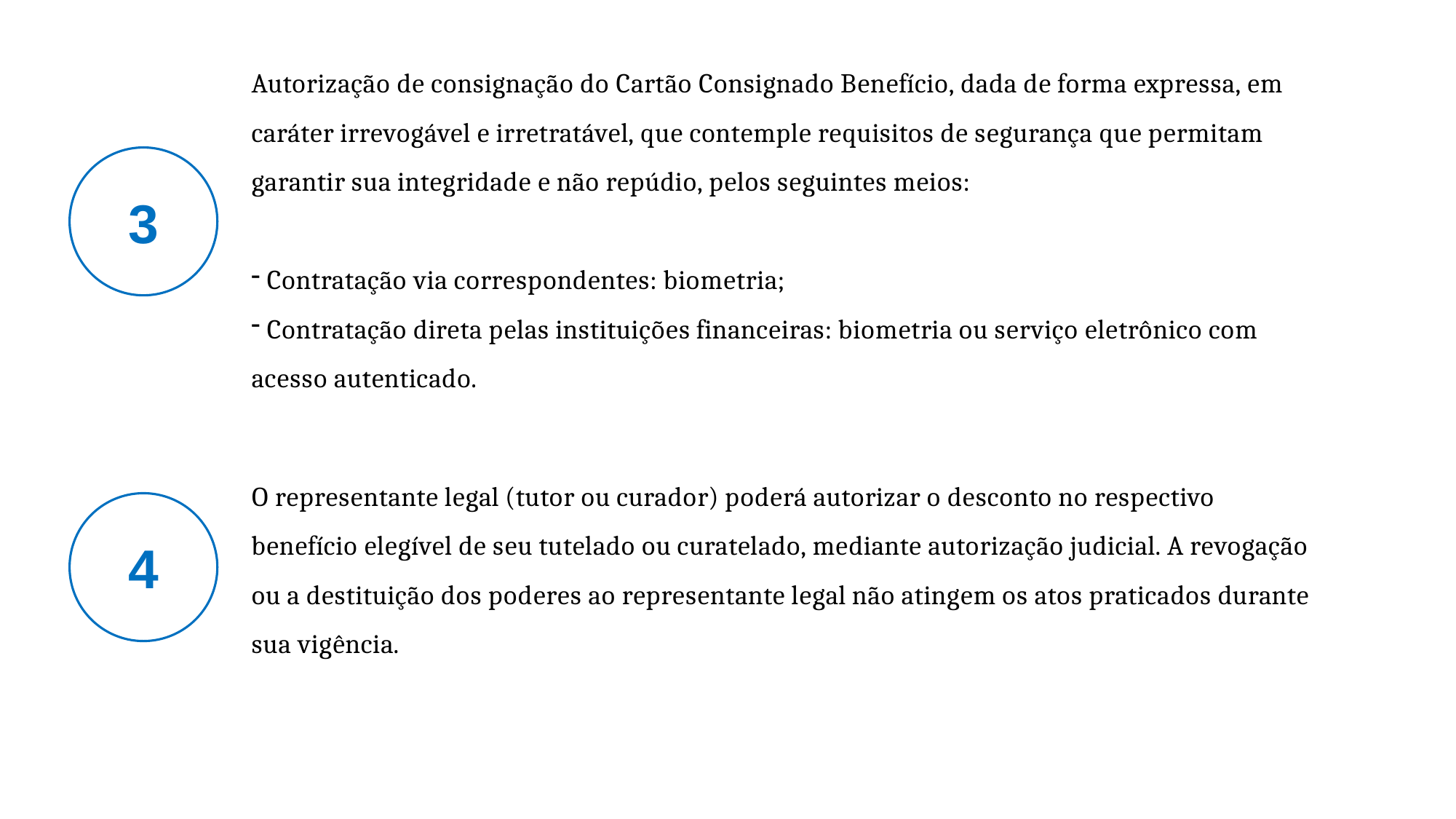

Autorização de consignação do Cartão Consignado Benefício, dada de forma expressa, em caráter irrevogável e irretratável, que contemple requisitos de segurança que permitam garantir sua integridade e não repúdio, pelos seguintes meios:

 Contratação via correspondentes: biometria;
 Contratação direta pelas instituições financeiras: biometria ou serviço eletrônico com acesso autenticado.
3
O representante legal (tutor ou curador) poderá autorizar o desconto no respectivo benefício elegível de seu tutelado ou curatelado, mediante autorização judicial. A revogação ou a destituição dos poderes ao representante legal não atingem os atos praticados durante sua vigência.
4